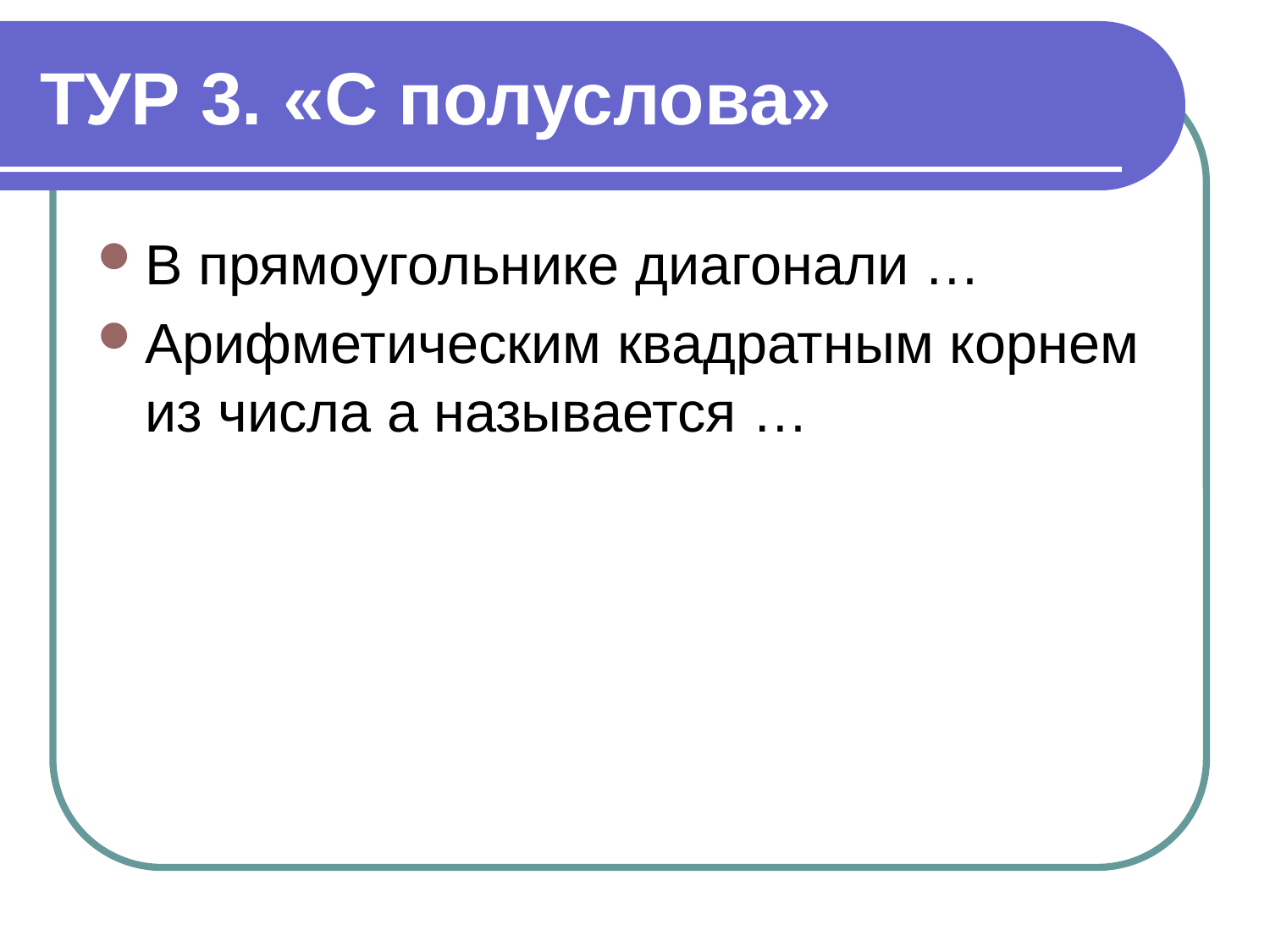

# ТУР 3. «С полуслова»
В прямоугольнике диагонали …
Арифметическим квадратным корнем из числа а называется …